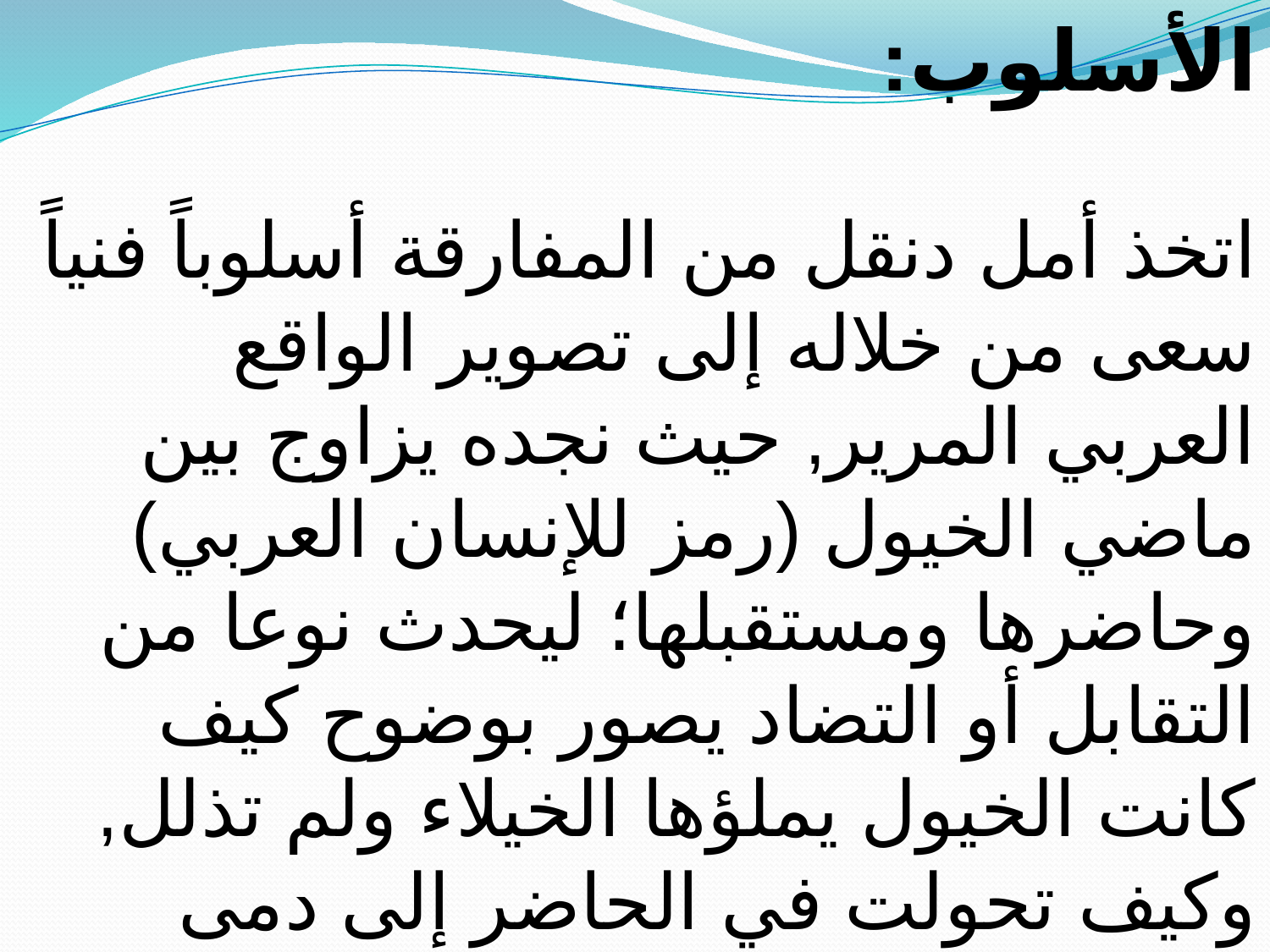

الأسلوب:

اتخذ أمل دنقل من المفارقة أسلوباً فنياً سعى من خلاله إلى تصوير الواقع العربي المرير, حيث نجده يزاوج بين ماضي الخيول (رمز للإنسان العربي) وحاضرها ومستقبلها؛ ليحدث نوعا من التقابل أو التضاد يصور بوضوح كيف كانت الخيول يملؤها الخيلاء ولم تذلل, وكيف تحولت في الحاضر إلى دمى يلعب بها العابثون, وهنا تكمن المفارقة حيث يصبح النمر قطاً أليفاً.